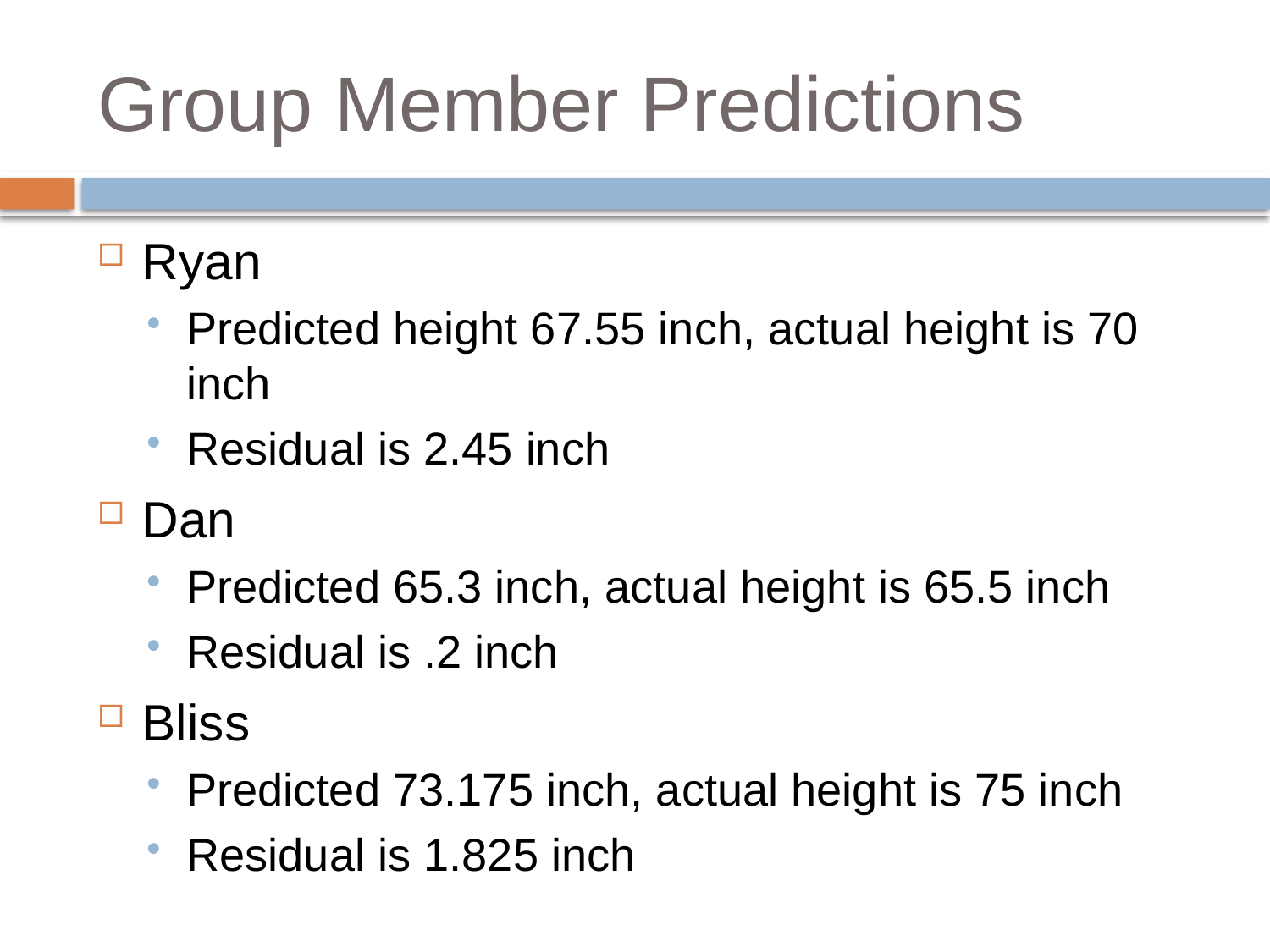

# Group Member Predictions
Ryan
Predicted height 67.55 inch, actual height is 70 inch
Residual is 2.45 inch
Dan
Predicted 65.3 inch, actual height is 65.5 inch
Residual is .2 inch
Bliss
Predicted 73.175 inch, actual height is 75 inch
Residual is 1.825 inch